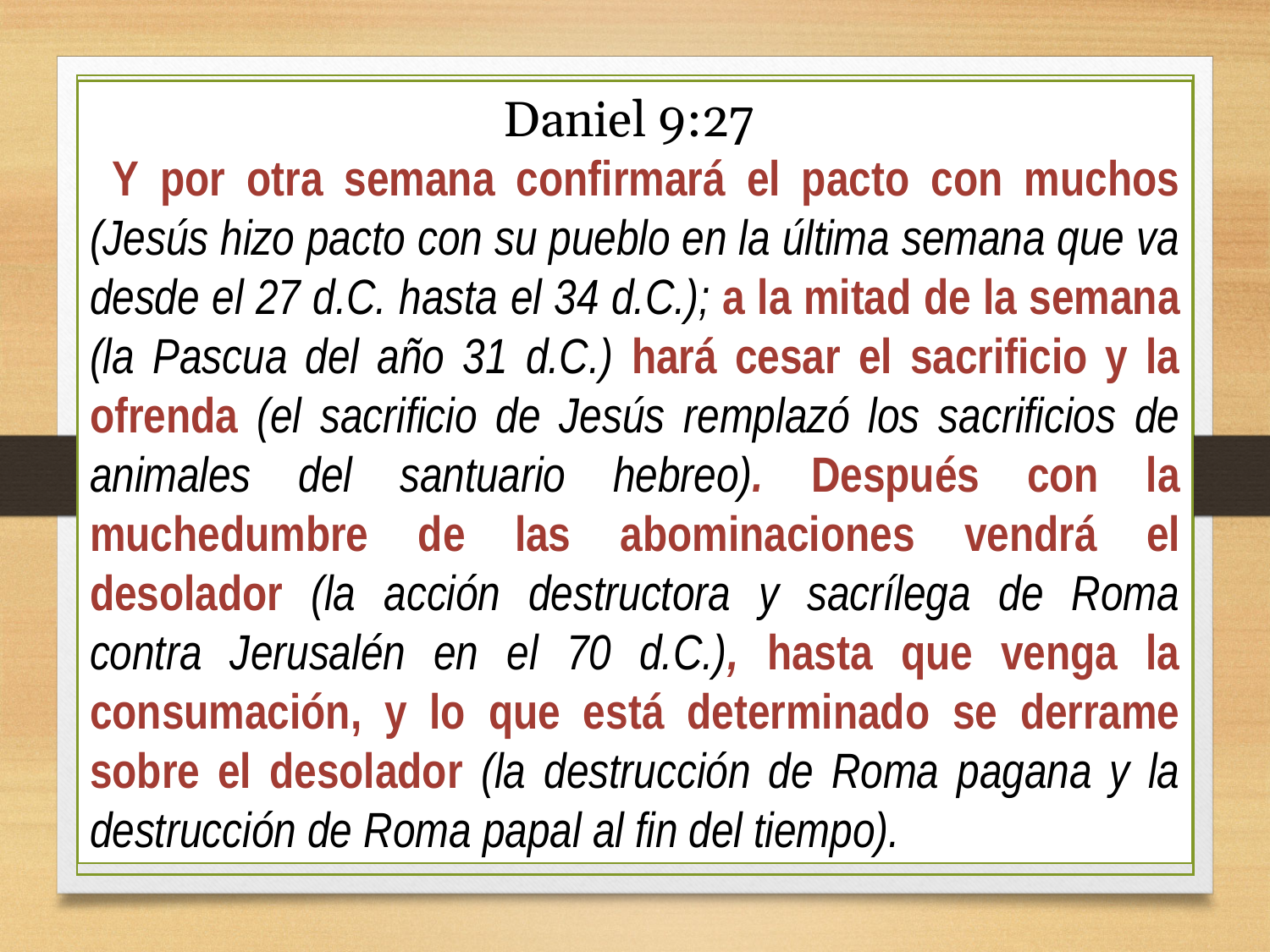

Daniel 9:27
 Y por otra semana confirmará el pacto con muchos (Jesús hizo pacto con su pueblo en la última semana que va desde el 27 d.C. hasta el 34 d.C.); a la mitad de la semana (la Pascua del año 31 d.C.) hará cesar el sacrificio y la ofrenda (el sacrificio de Jesús remplazó los sacrificios de animales del santuario hebreo). Después con la muchedumbre de las abominaciones vendrá el desolador (la acción destructora y sacrílega de Roma contra Jerusalén en el 70 d.C.), hasta que venga la consumación, y lo que está determinado se derrame sobre el desolador (la destrucción de Roma pagana y la destrucción de Roma papal al fin del tiempo).